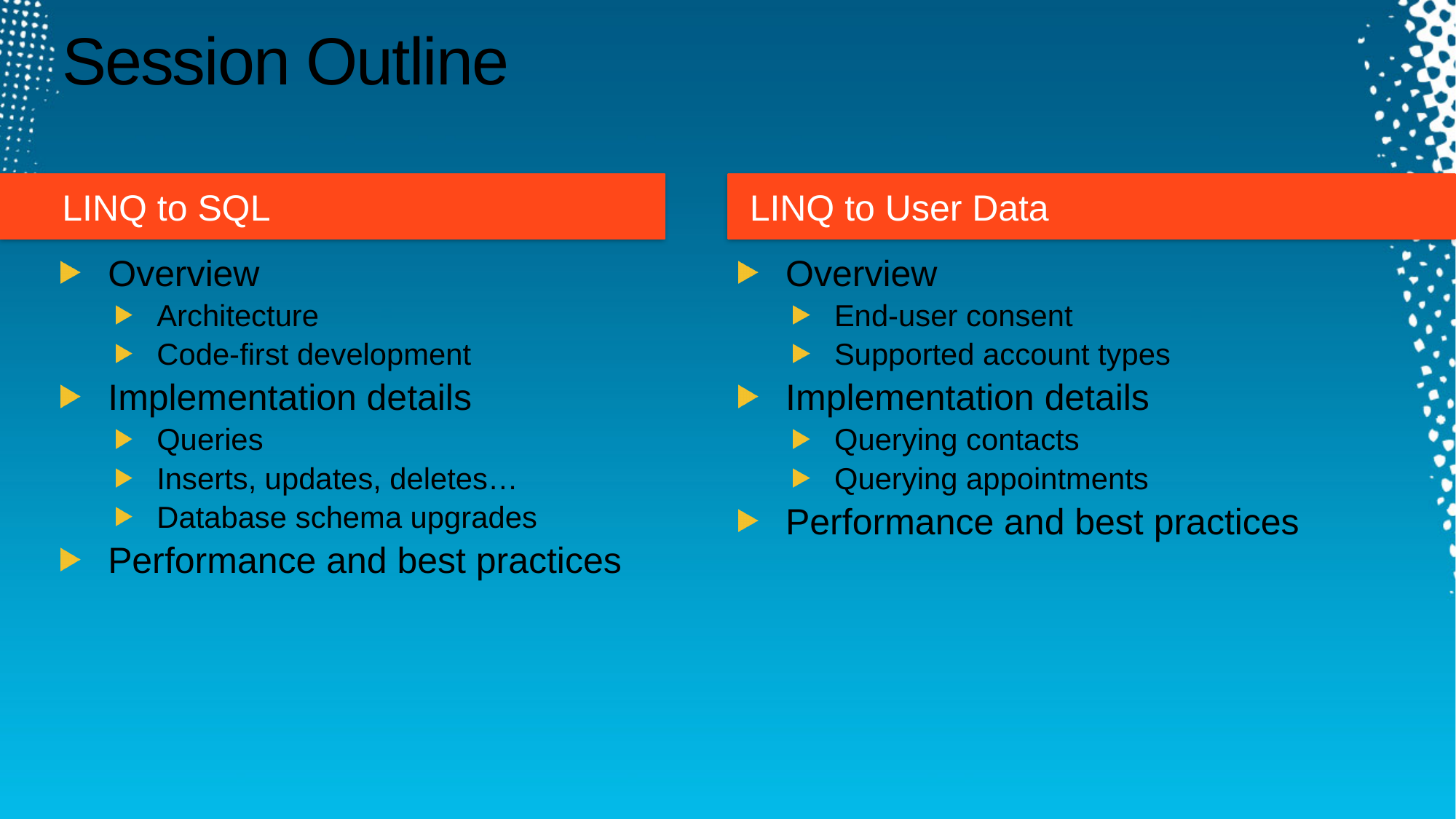

# Session Outline
LINQ to SQL
LINQ to User Data
Overview
End-user consent
Supported account types
Implementation details
Querying contacts
Querying appointments
Performance and best practices
Overview
Architecture
Code-first development
Implementation details
Queries
Inserts, updates, deletes…
Database schema upgrades
Performance and best practices